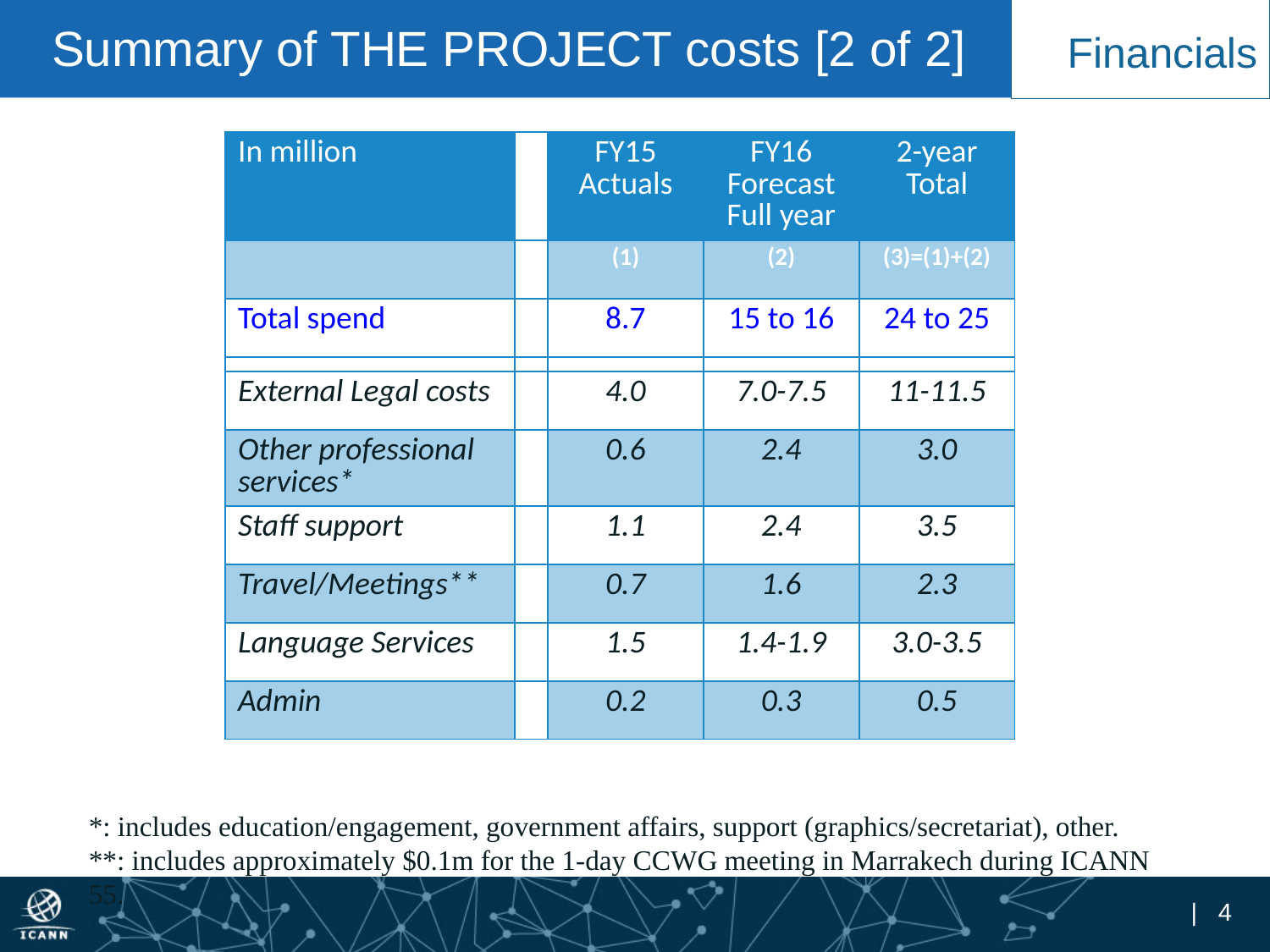

# Summary of THE PROJECT costs [2 of 2]
Financials
| In million |  | FY15 Actuals | FY16 Forecast Full year | 2-year Total |
| --- | --- | --- | --- | --- |
|  |  | (1) | (2) | (3)=(1)+(2) |
| Total spend |  | 8.7 | 15 to 16 | 24 to 25 |
|  |  |  |  |  |
| External Legal costs |  | 4.0 | 7.0-7.5 | 11-11.5 |
| Other professional services\* |  | 0.6 | 2.4 | 3.0 |
| Staff support |  | 1.1 | 2.4 | 3.5 |
| Travel/Meetings\*\* |  | 0.7 | 1.6 | 2.3 |
| Language Services |  | 1.5 | 1.4-1.9 | 3.0-3.5 |
| Admin |  | 0.2 | 0.3 | 0.5 |
*: includes education/engagement, government affairs, support (graphics/secretariat), other.
**: includes approximately $0.1m for the 1-day CCWG meeting in Marrakech during ICANN 55.